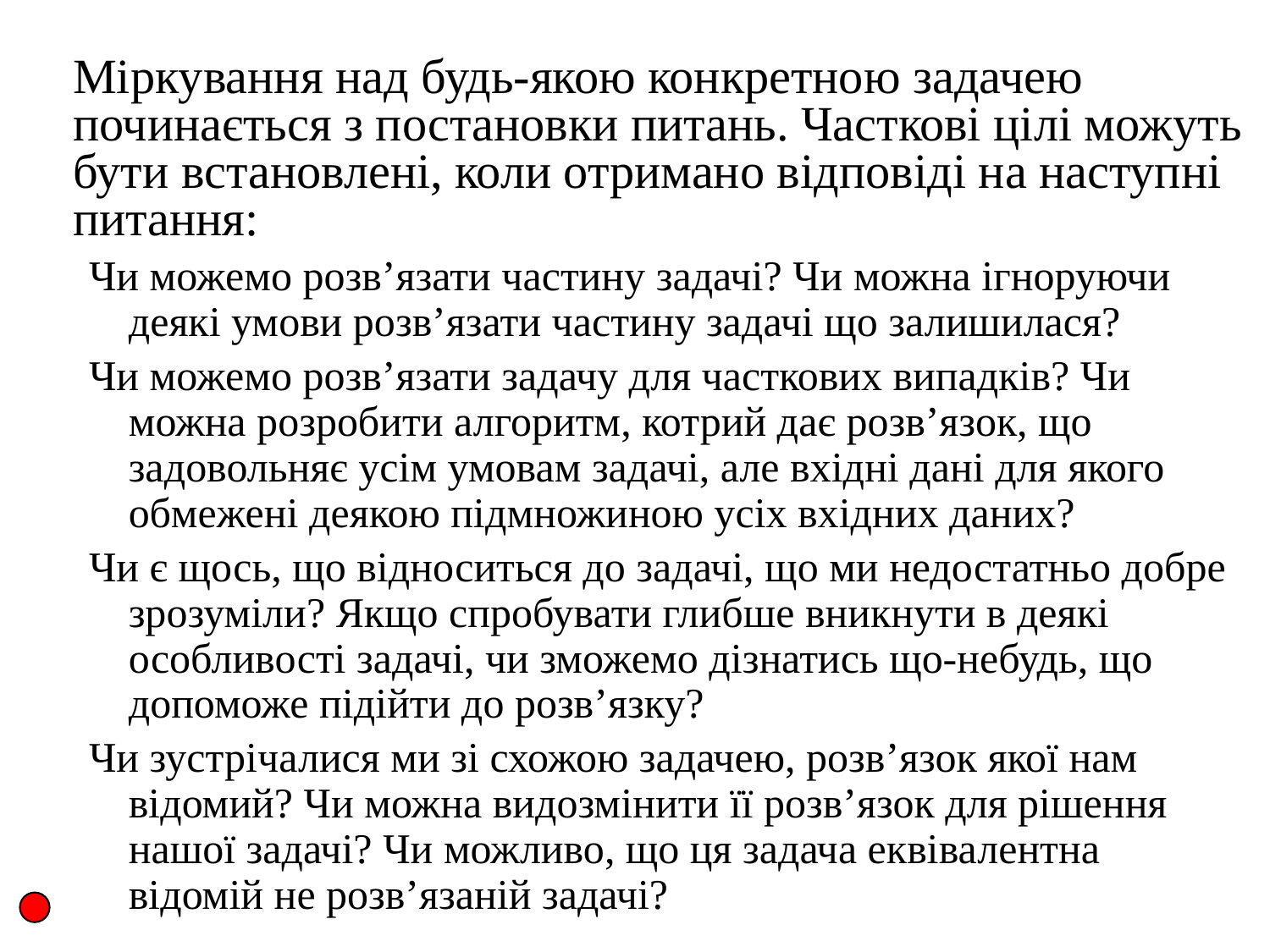

Міркування над будь-якою конкретною задачею починається з постановки питань. Часткові цілі можуть бути встановлені, коли отримано відповіді на наступні питання:
Чи можемо розв’язати частину задачі? Чи можна ігноруючи деякі умови розв’язати частину задачі що залишилася?
Чи можемо розв’язати задачу для часткових випадків? Чи можна розробити алгоритм, котрий дає розв’язок, що задовольняє усім умовам задачі, але вхідні дані для якого обмежені деякою підмножиною усіх вхідних даних?
Чи є щось, що відноситься до задачі, що ми недостатньо добре зрозуміли? Якщо спробувати глибше вникнути в деякі особливості задачі, чи зможемо дізнатись що-небудь, що допоможе підійти до розв’язку?
Чи зустрічалися ми зі схожою задачею, розв’язок якої нам відомий? Чи можна видозмінити її розв’язок для рішення нашої задачі? Чи можливо, що ця задача еквівалентна відомій не розв’язаній задачі?